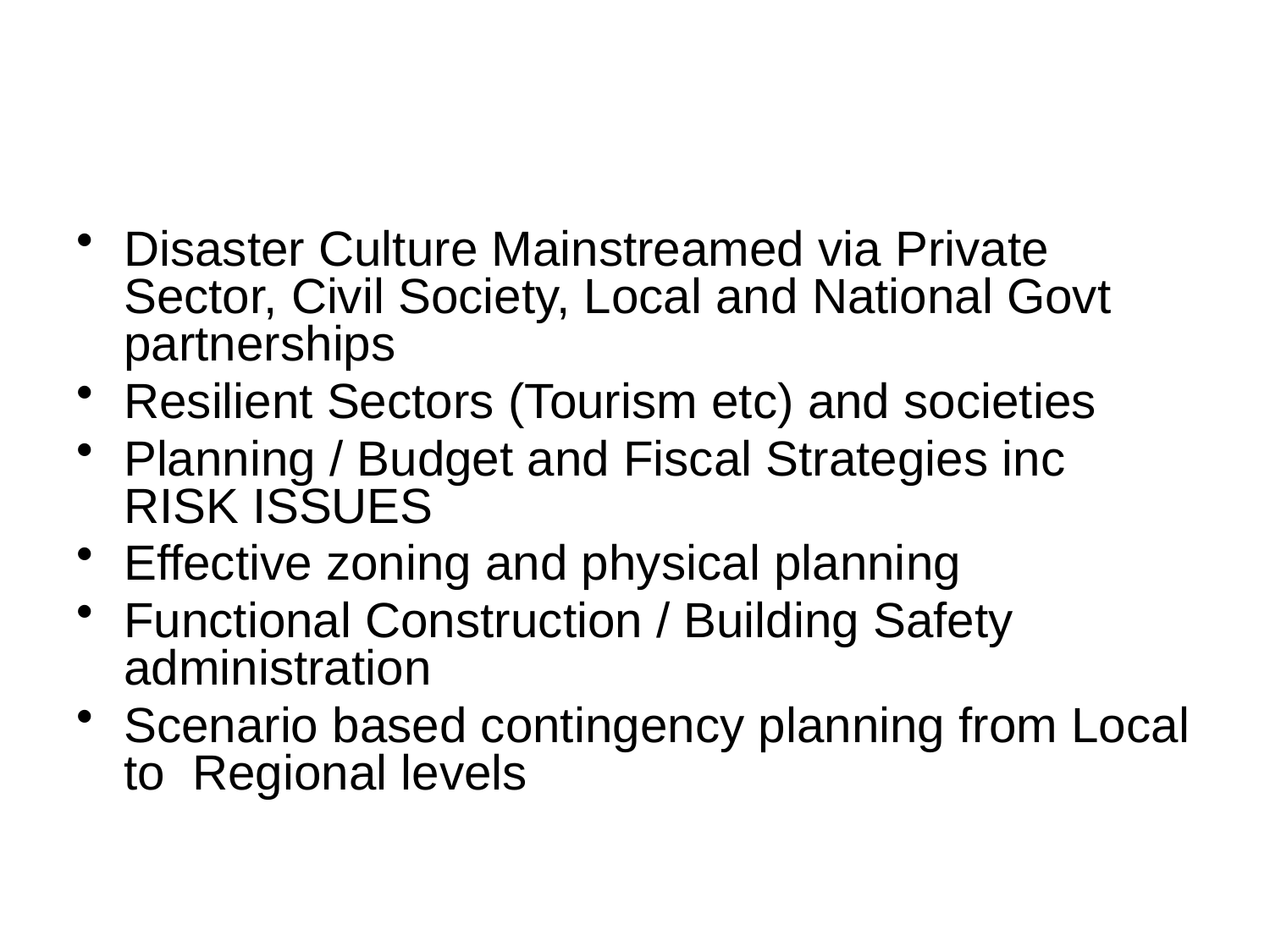

#
Disaster Culture Mainstreamed via Private Sector, Civil Society, Local and National Govt partnerships
Resilient Sectors (Tourism etc) and societies
Planning / Budget and Fiscal Strategies inc RISK ISSUES
Effective zoning and physical planning
Functional Construction / Building Safety administration
Scenario based contingency planning from Local to  Regional levels